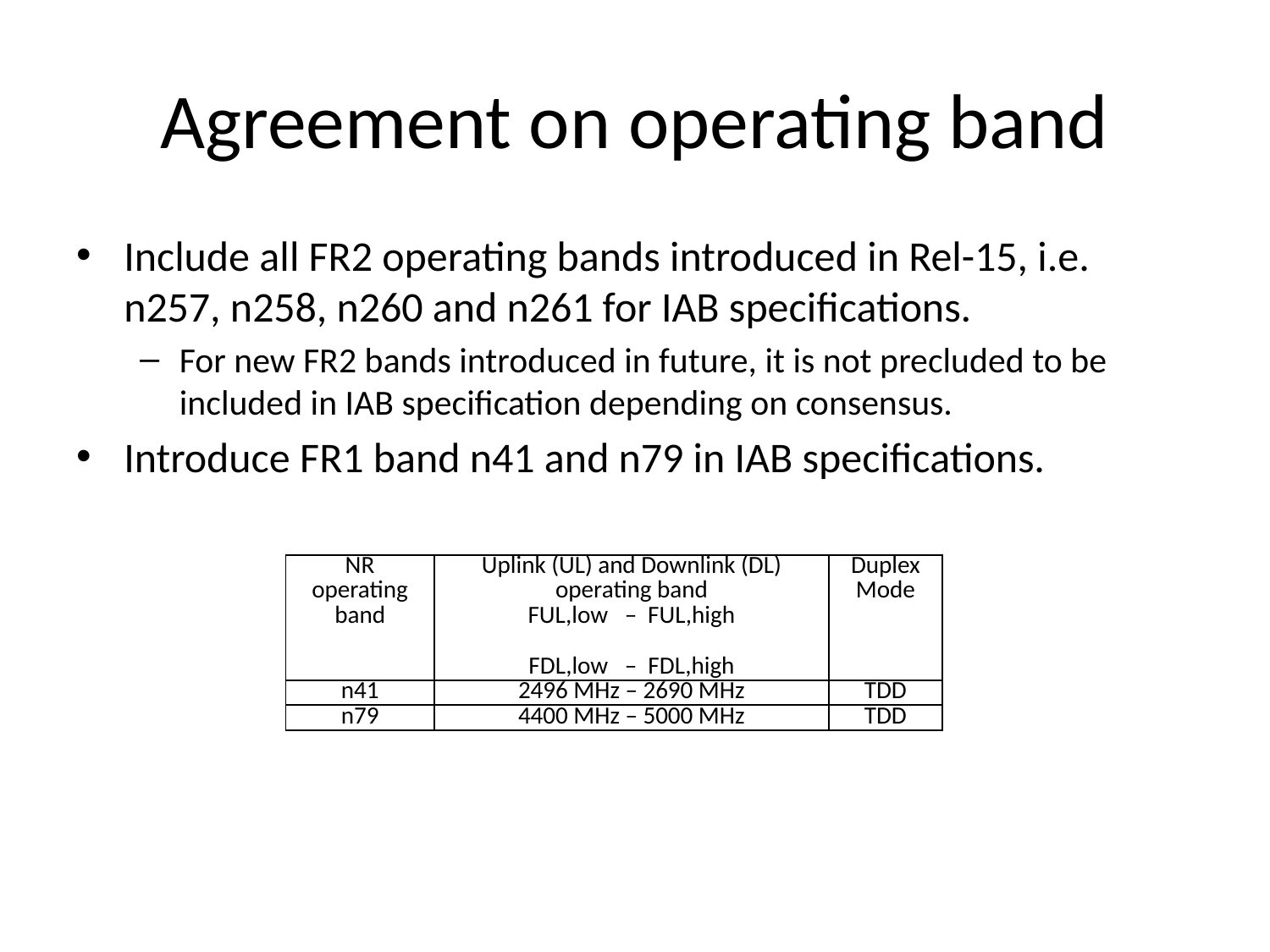

# Agreement on operating band
Include all FR2 operating bands introduced in Rel-15, i.e. n257, n258, n260 and n261 for IAB specifications.
For new FR2 bands introduced in future, it is not precluded to be included in IAB specification depending on consensus.
Introduce FR1 band n41 and n79 in IAB specifications.
| NR operating band | Uplink (UL) and Downlink (DL) operating band FUL,low – FUL,high FDL,low – FDL,high | Duplex Mode |
| --- | --- | --- |
| n41 | 2496 MHz – 2690 MHz | TDD |
| n79 | 4400 MHz – 5000 MHz | TDD |